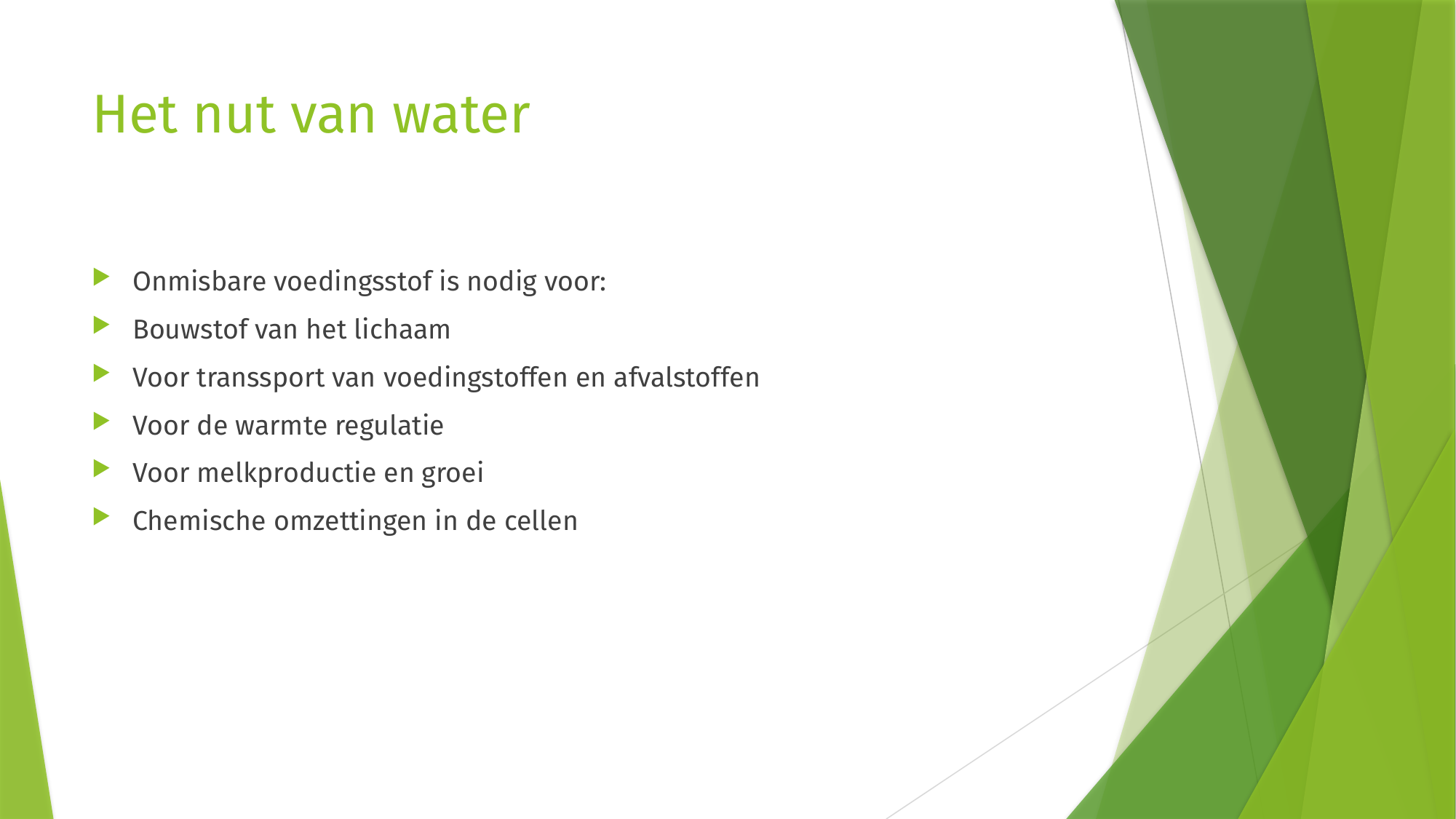

# Het nut van water
Onmisbare voedingsstof is nodig voor:
Bouwstof van het lichaam
Voor transsport van voedingstoffen en afvalstoffen
Voor de warmte regulatie
Voor melkproductie en groei
Chemische omzettingen in de cellen